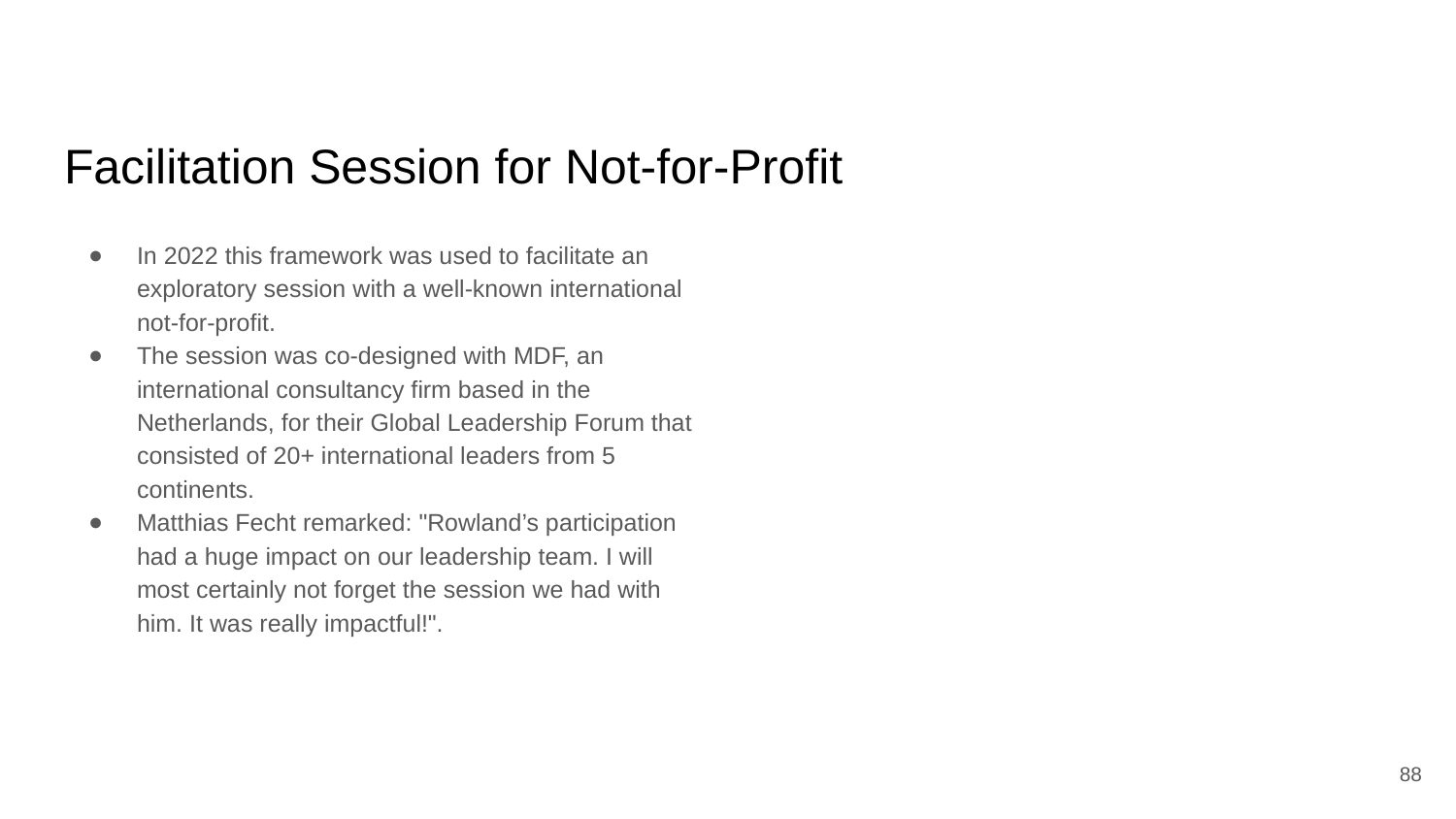

# Facilitation Session for Not-for-Profit
In 2022 this framework was used to facilitate an exploratory session with a well-known international not-for-profit.
The session was co-designed with MDF, an international consultancy firm based in the Netherlands, for their Global Leadership Forum that consisted of 20+ international leaders from 5 continents.
Matthias Fecht remarked: "Rowland’s participation had a huge impact on our leadership team. I will most certainly not forget the session we had with him. It was really impactful!".
88